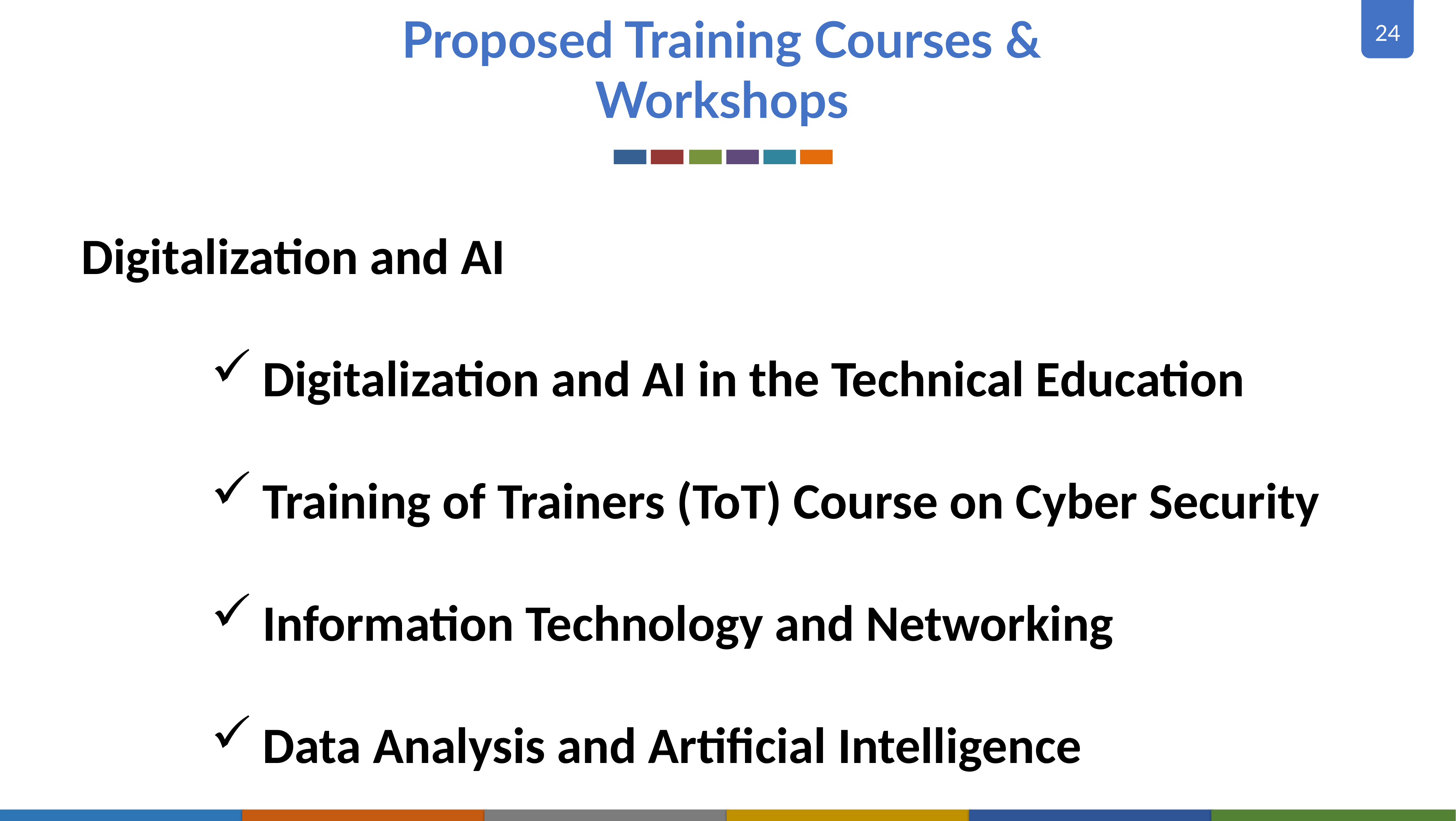

Proposed Training Courses & Workshops

Digitalization and AI
Digitalization and AI in the Technical Education
Training of Trainers (ToT) Course on Cyber Security
Information Technology and Networking
Data Analysis and Artificial Intelligence